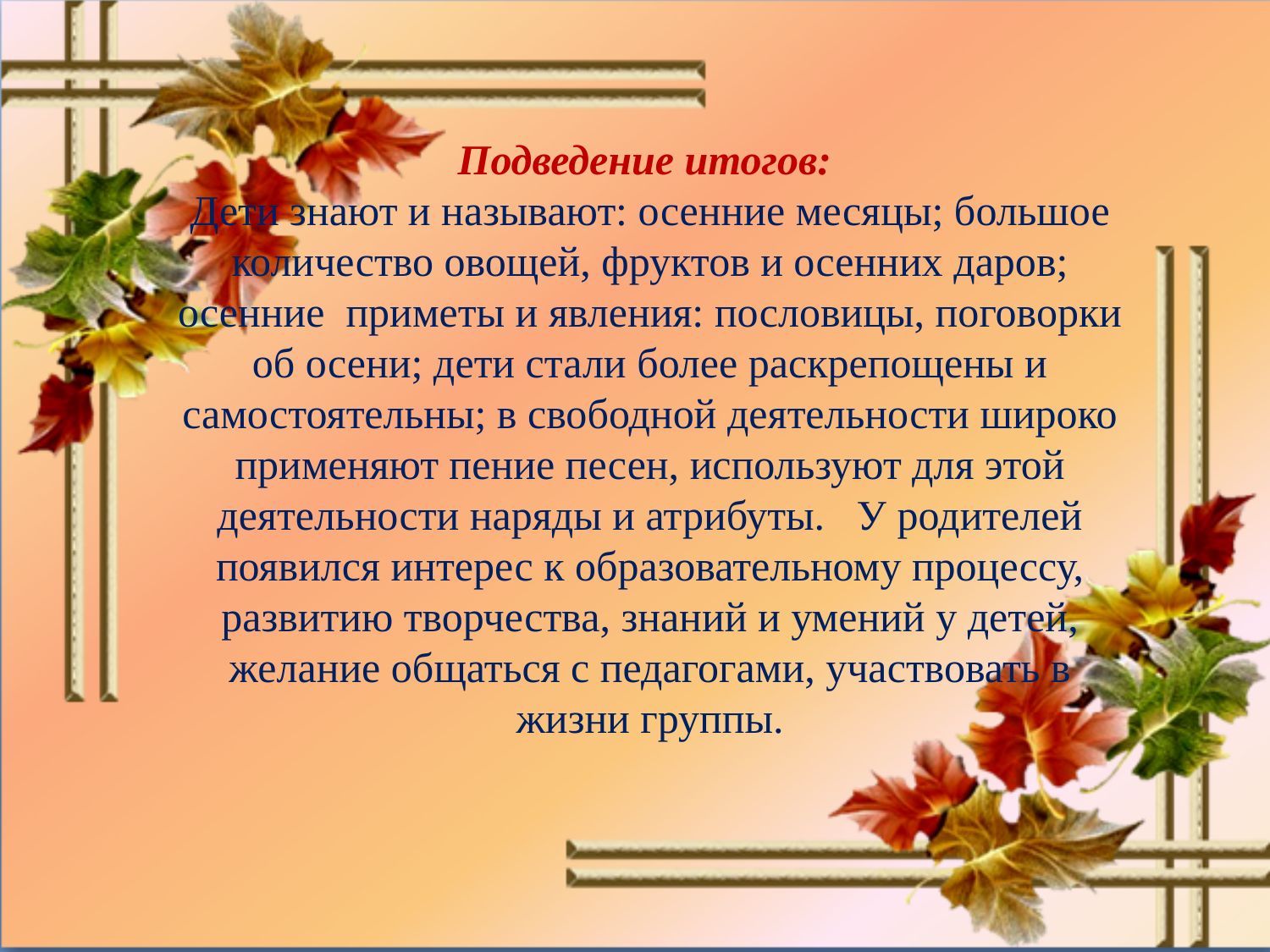

Подведение итогов:
Дети знают и называют: осенние месяцы; большое количество овощей, фруктов и осенних даров; осенние  приметы и явления: пословицы, поговорки об осени; дети стали более раскрепощены и самостоятельны; в свободной деятельности широко применяют пение песен, используют для этой деятельности наряды и атрибуты.   У родителей появился интерес к образовательному процессу, развитию творчества, знаний и умений у детей, желание общаться с педагогами, участвовать в жизни группы.